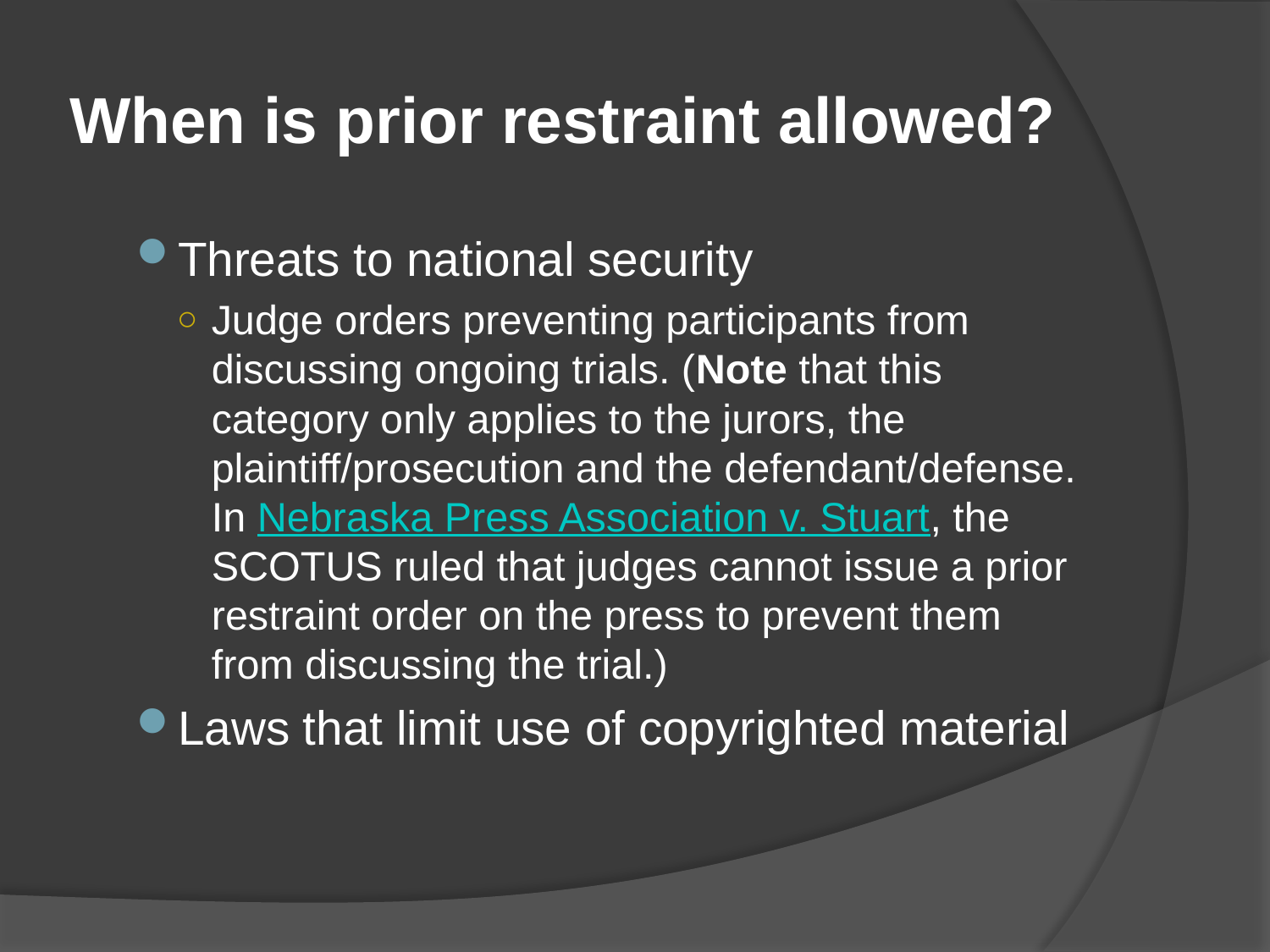

# When is prior restraint allowed?
Threats to national security
Judge orders preventing participants from discussing ongoing trials. (Note that this category only applies to the jurors, the plaintiff/prosecution and the defendant/defense. In Nebraska Press Association v. Stuart, the SCOTUS ruled that judges cannot issue a prior restraint order on the press to prevent them from discussing the trial.)
Laws that limit use of copyrighted material